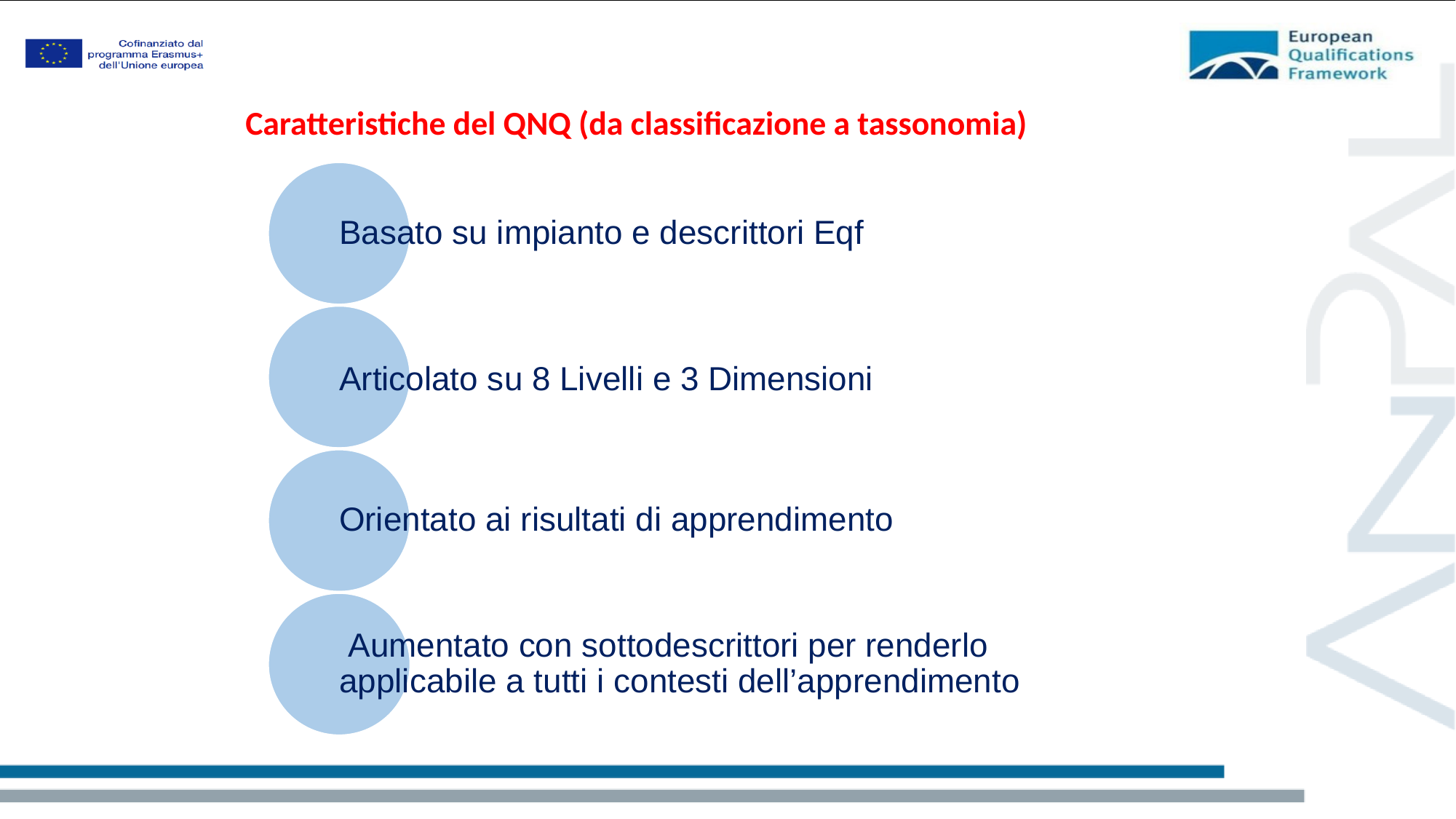

Caratteristiche del QNQ (da classificazione a tassonomia)
Basato su impianto e descrittori Eqf
Articolato su 8 Livelli e 3 Dimensioni
Orientato ai risultati di apprendimento
 Aumentato con sottodescrittori per renderlo applicabile a tutti i contesti dell’apprendimento